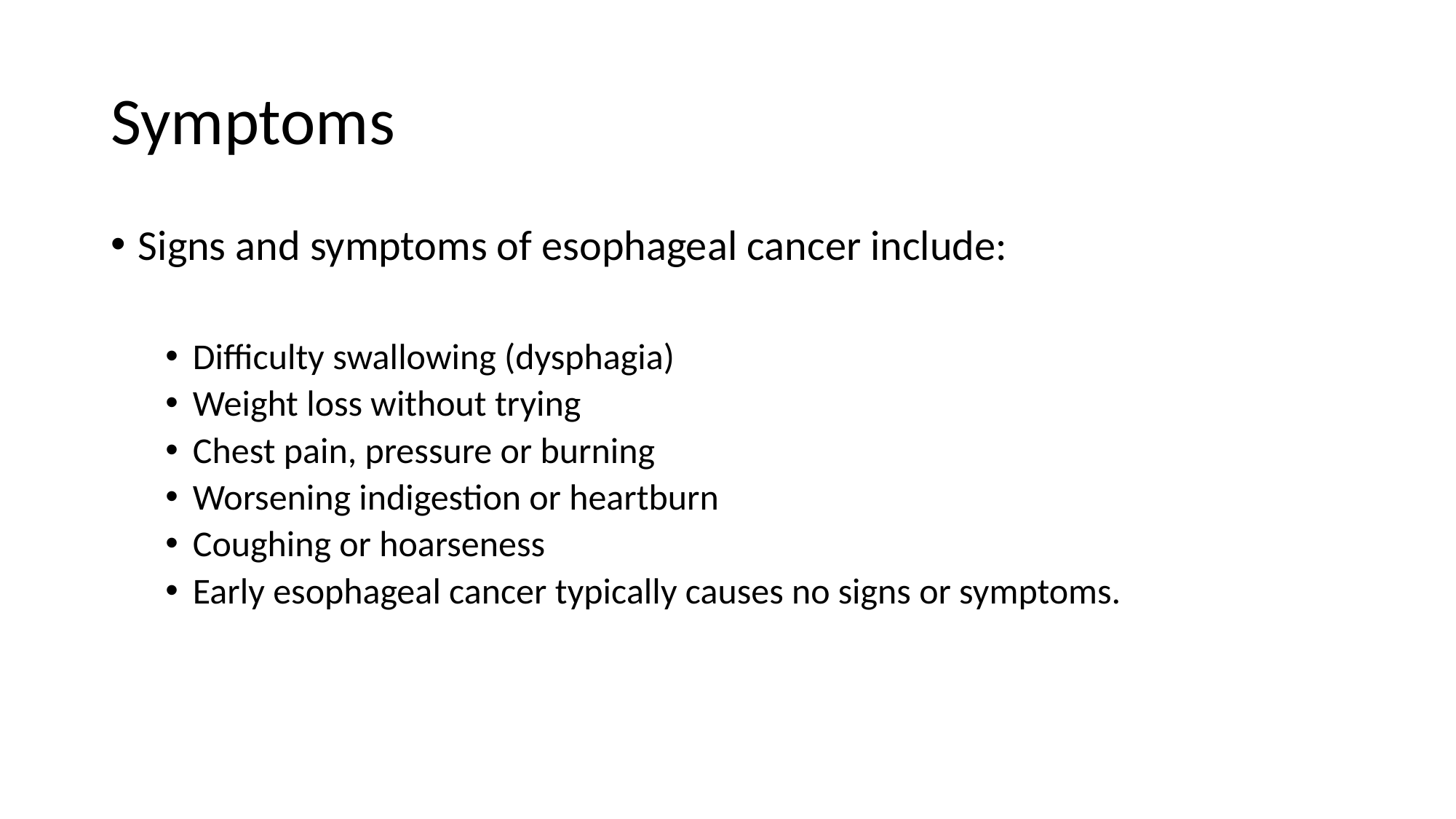

# Symptoms
Signs and symptoms of esophageal cancer include:

Difficulty swallowing (dysphagia)
Weight loss without trying
Chest pain, pressure or burning
Worsening indigestion or heartburn
Coughing or hoarseness
Early esophageal cancer typically causes no signs or symptoms.